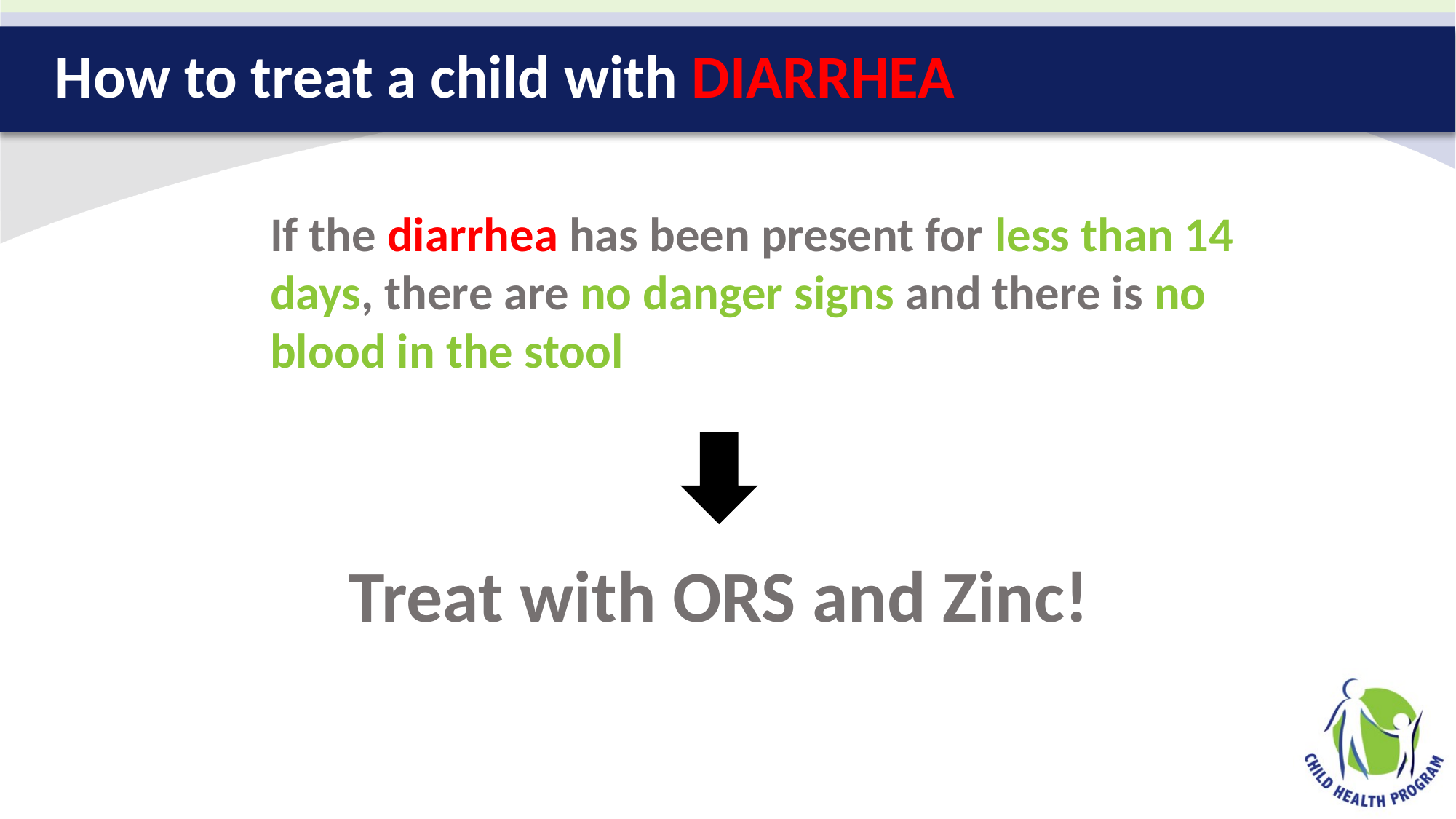

# How to treat a child with DIARRHEA
If the diarrhea has been present for less than 14 days, there are no danger signs and there is no blood in the stool

Treat with ORS and Zinc!